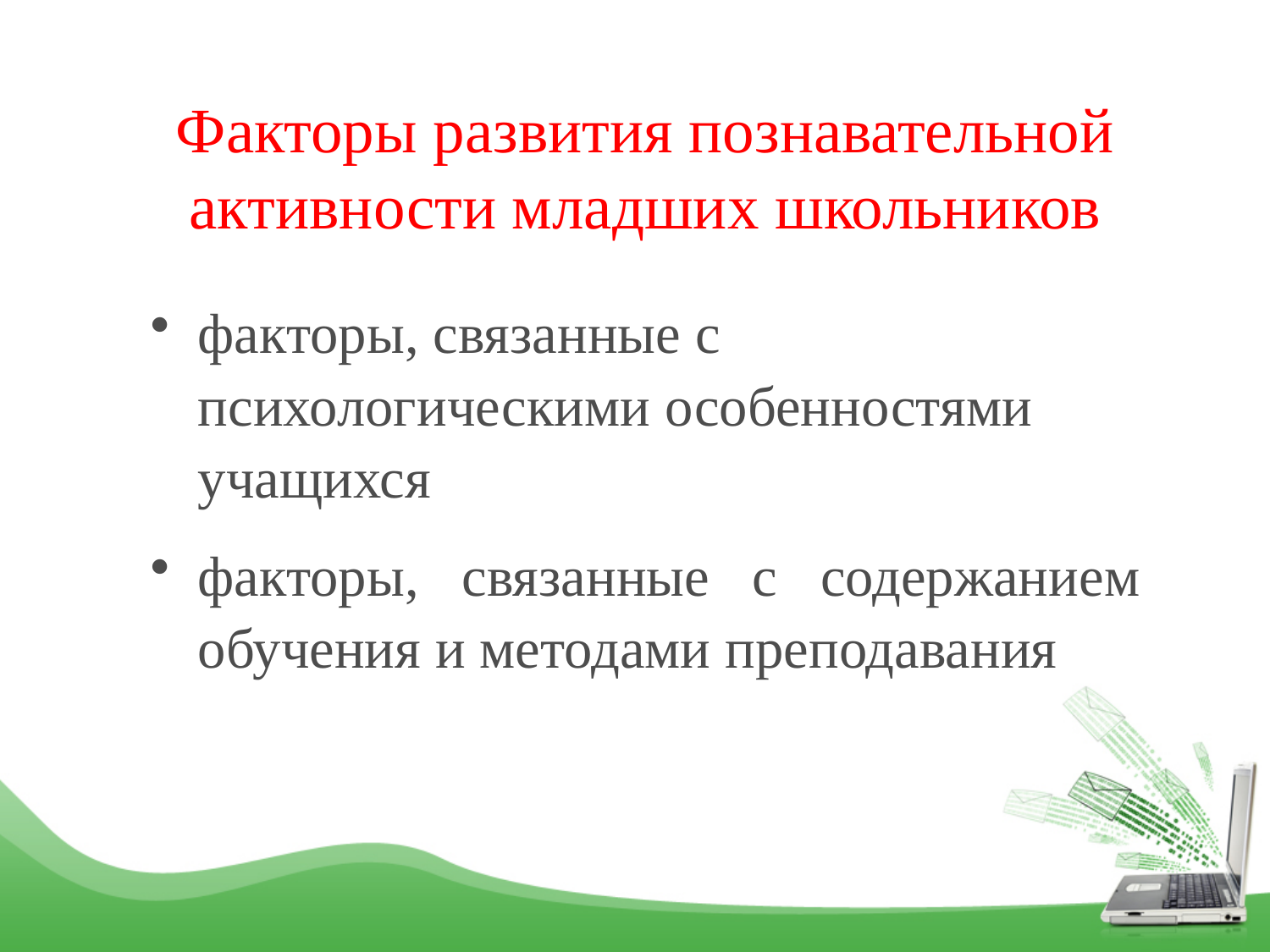

# Факторы развития познавательной активности младших школьников
факторы, связанные с психологическими особенностями учащихся
факторы, связанные с содержанием обучения и методами преподавания